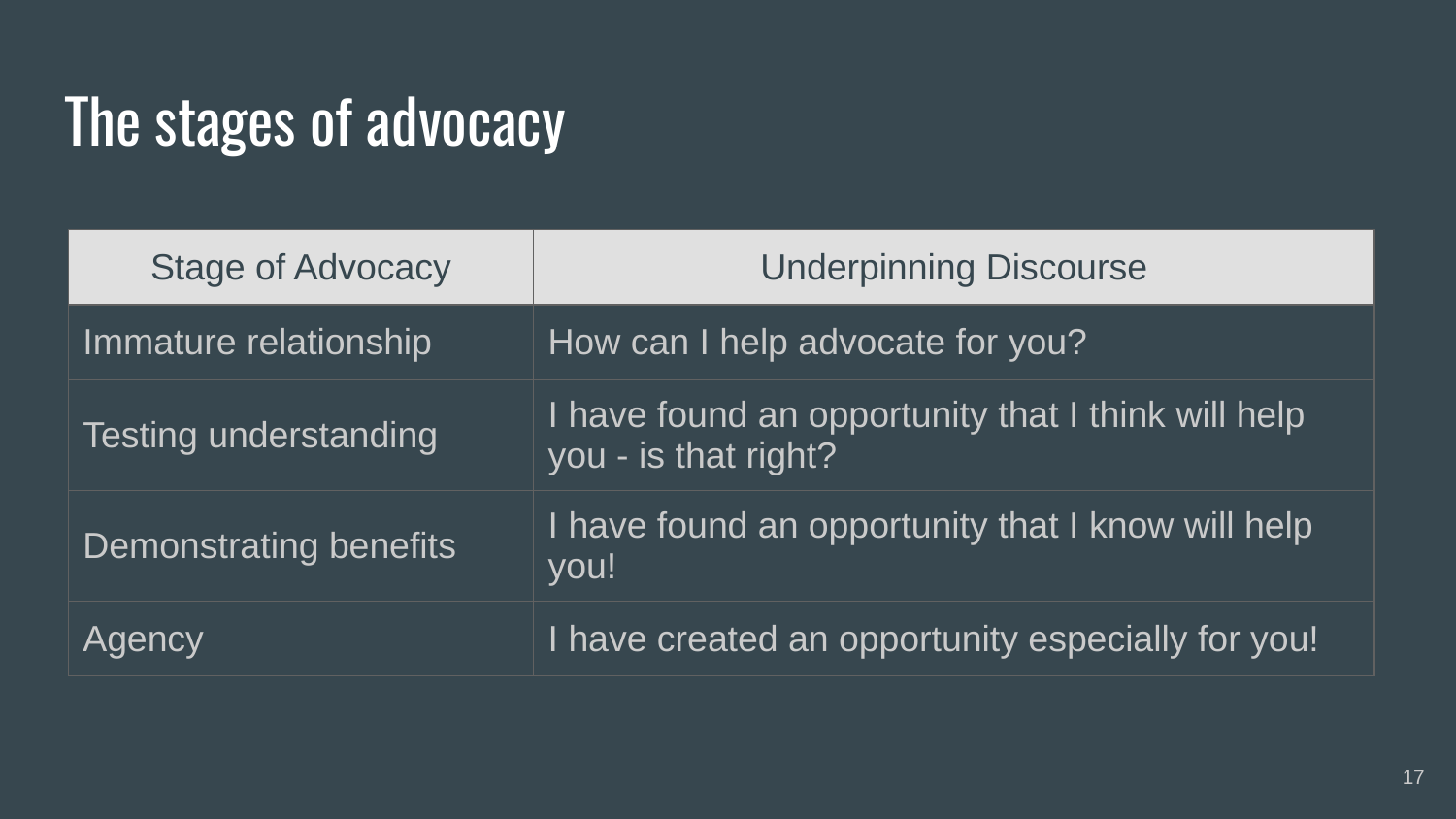

# The stages of advocacy
| Stage of Advocacy | Underpinning Discourse |
| --- | --- |
| Immature relationship | How can I help advocate for you? |
| Testing understanding | I have found an opportunity that I think will help you - is that right? |
| Demonstrating benefits | I have found an opportunity that I know will help you! |
| Agency | I have created an opportunity especially for you! |
17